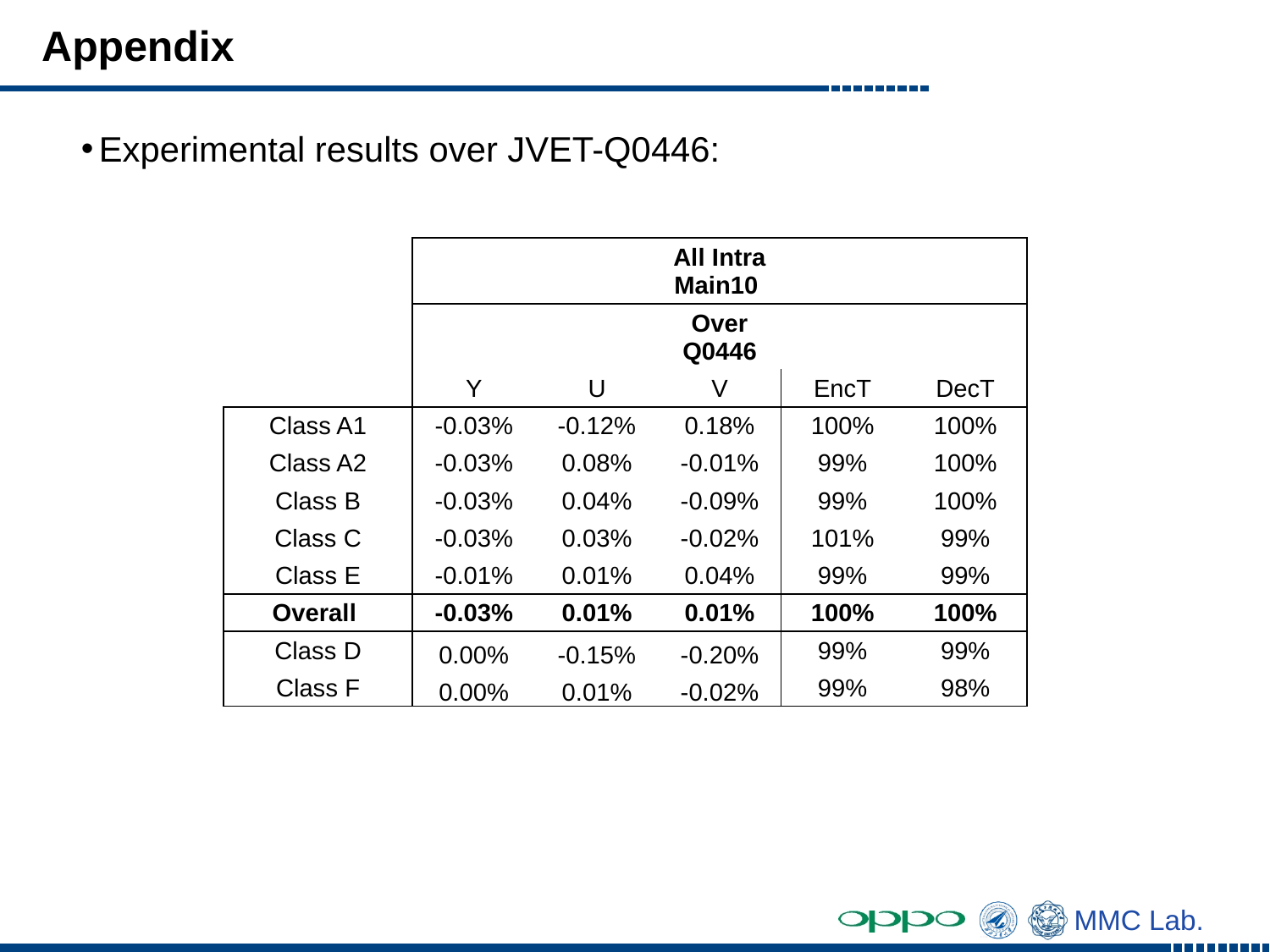

# Appendix
Experimental results over JVET-Q0446:
|  |  |  | All Intra Main10 |  |  |
| --- | --- | --- | --- | --- | --- |
|  |  |  | Over Q0446 |  |  |
|  | Y | U | V | EncT | DecT |
| Class A1 | -0.03% | -0.12% | 0.18% | 100% | 100% |
| Class A2 | -0.03% | 0.08% | -0.01% | 99% | 100% |
| Class B | -0.03% | 0.04% | -0.09% | 99% | 100% |
| Class C | -0.03% | 0.03% | -0.02% | 101% | 99% |
| Class E | -0.01% | 0.01% | 0.04% | 99% | 99% |
| Overall | -0.03% | 0.01% | 0.01% | 100% | 100% |
| Class D | 0.00% | -0.15% | -0.20% | 99% | 99% |
| Class F | 0.00% | 0.01% | -0.02% | 99% | 98% |